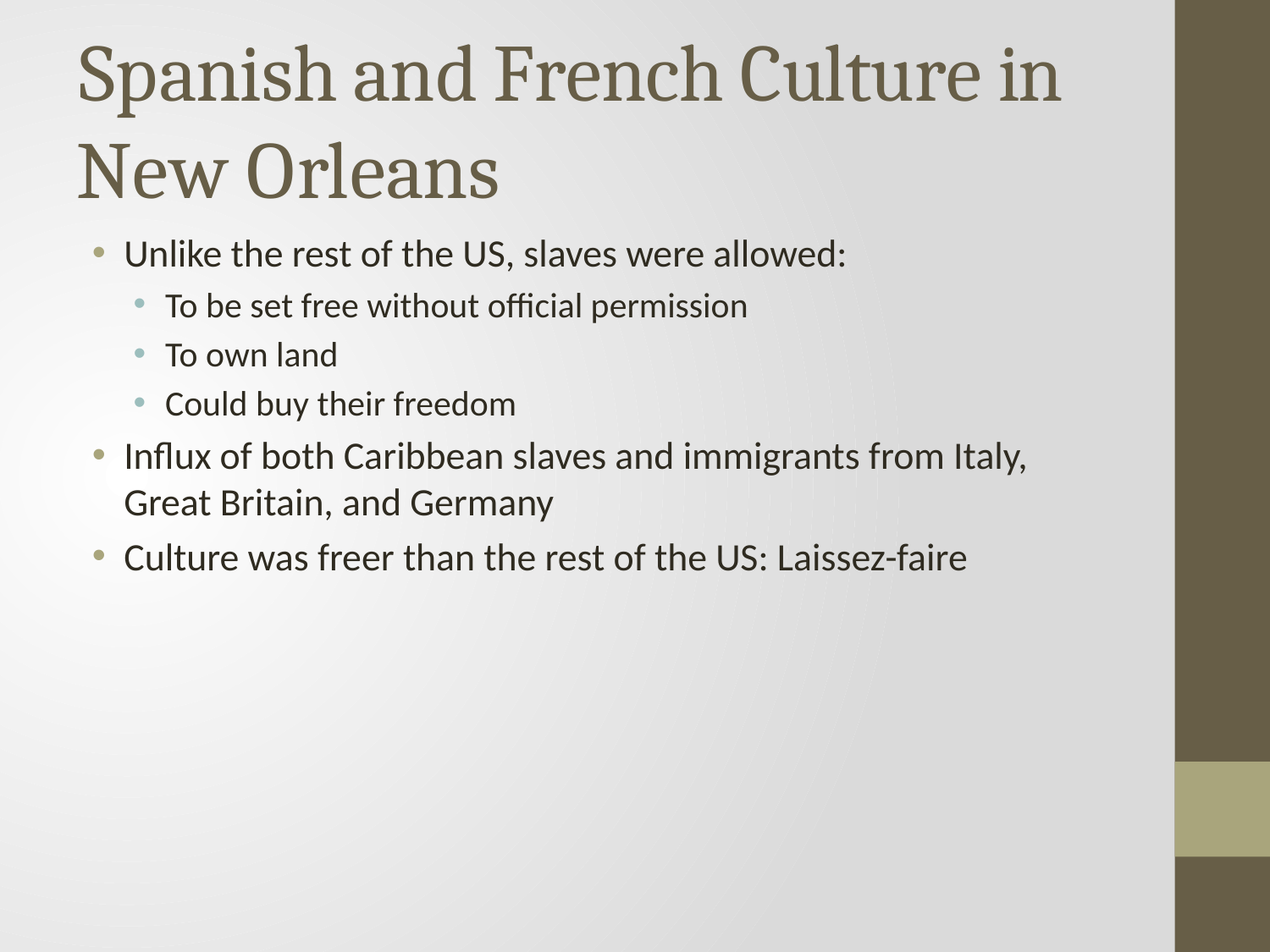

# Spanish and French Culture in New Orleans
Unlike the rest of the US, slaves were allowed:
To be set free without official permission
To own land
Could buy their freedom
Influx of both Caribbean slaves and immigrants from Italy, Great Britain, and Germany
Culture was freer than the rest of the US: Laissez-faire